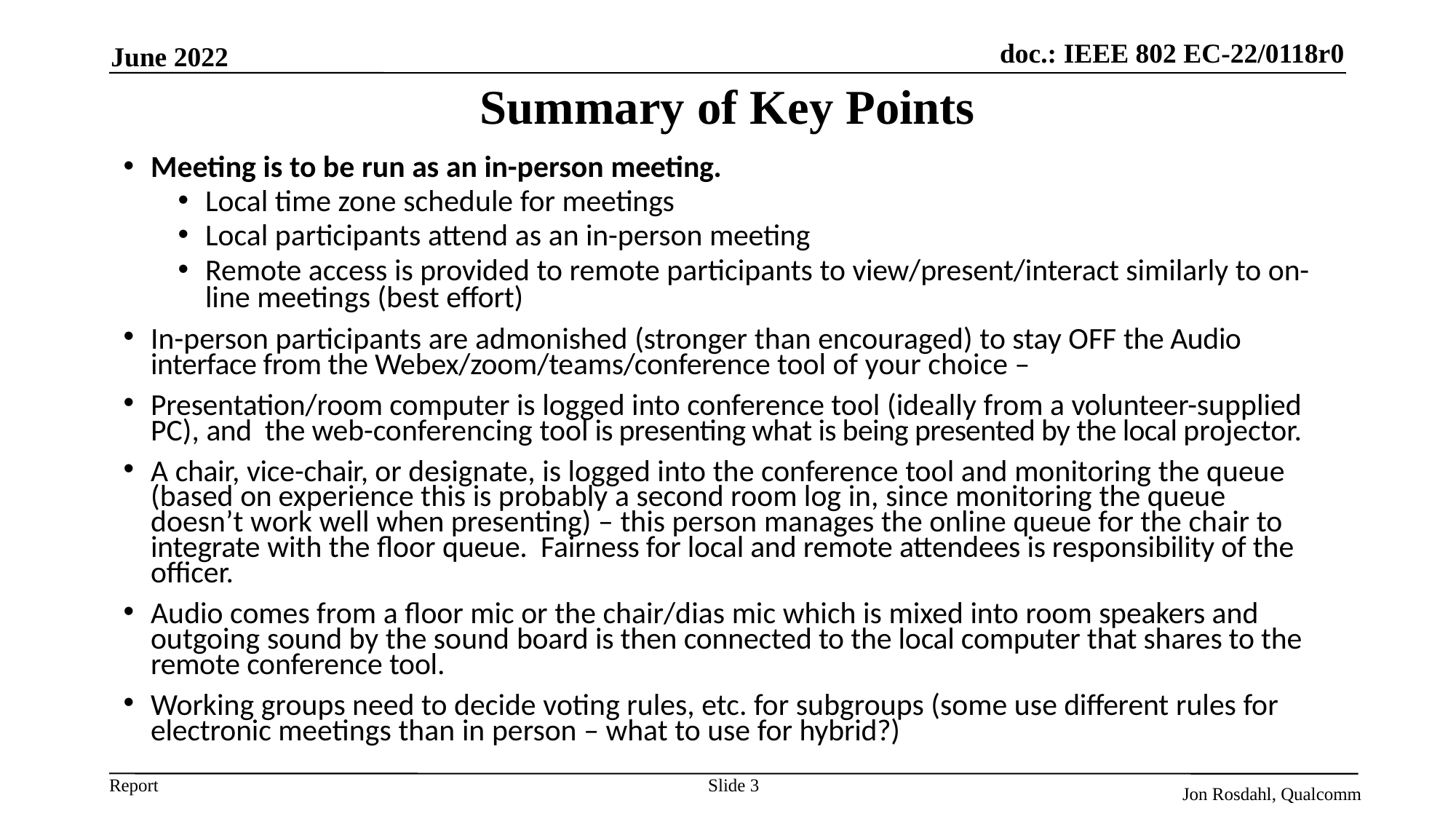

June 2022
# Summary of Key Points
Meeting is to be run as an in-person meeting.
Local time zone schedule for meetings
Local participants attend as an in-person meeting
Remote access is provided to remote participants to view/present/interact similarly to on-line meetings (best effort)
In-person participants are admonished (stronger than encouraged) to stay OFF the Audio interface from the Webex/zoom/teams/conference tool of your choice –
Presentation/room computer is logged into conference tool (ideally from a volunteer-supplied PC), and  the web-conferencing tool is presenting what is being presented by the local projector.
A chair, vice-chair, or designate, is logged into the conference tool and monitoring the queue (based on experience this is probably a second room log in, since monitoring the queue doesn’t work well when presenting) – this person manages the online queue for the chair to integrate with the floor queue.  Fairness for local and remote attendees is responsibility of the officer.
Audio comes from a floor mic or the chair/dias mic which is mixed into room speakers and outgoing sound by the sound board is then connected to the local computer that shares to the remote conference tool.
Working groups need to decide voting rules, etc. for subgroups (some use different rules for electronic meetings than in person – what to use for hybrid?)
Slide 3
Jon Rosdahl, Qualcomm